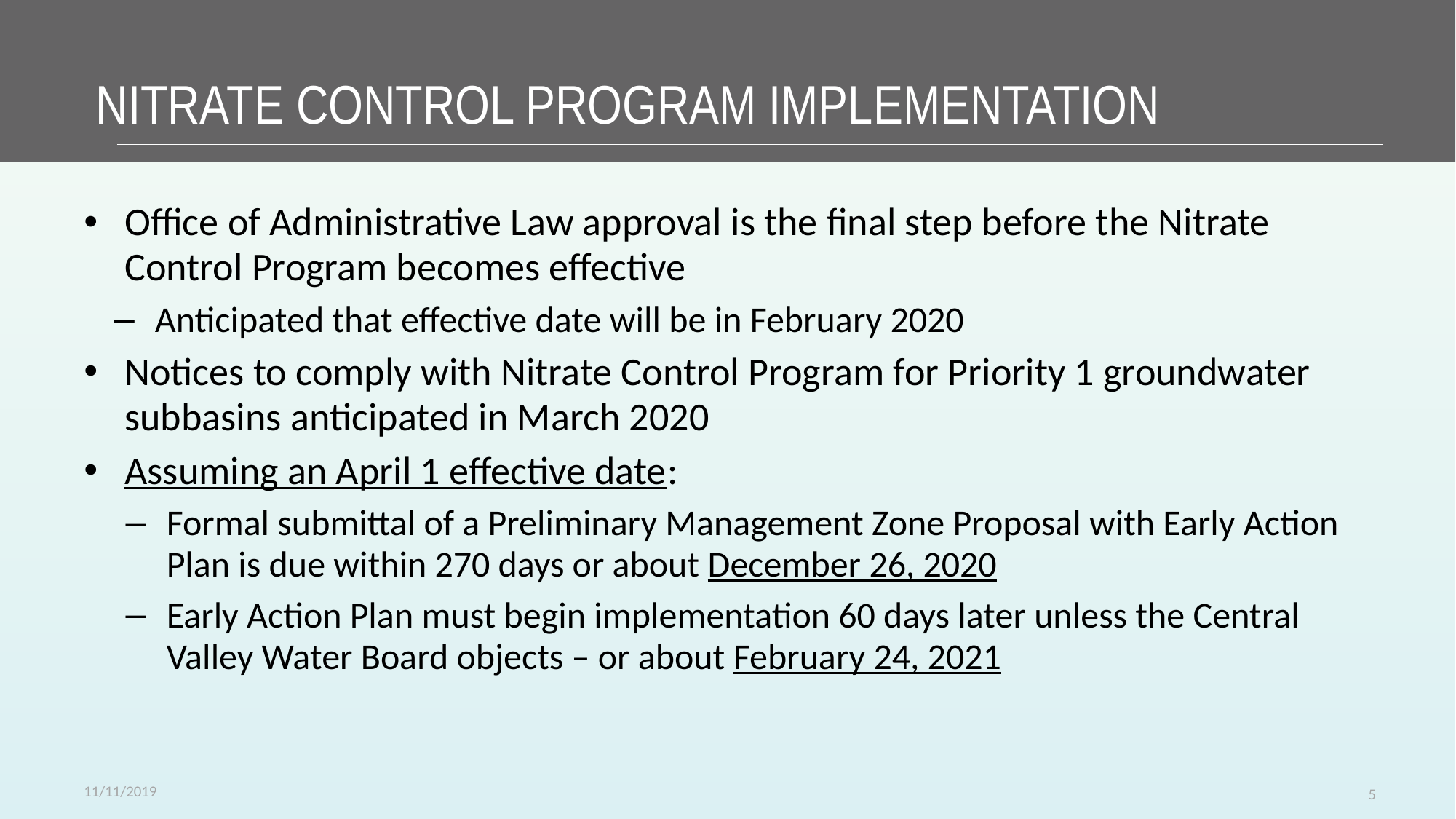

# Nitrate Control Program Implementation
Office of Administrative Law approval is the final step before the Nitrate Control Program becomes effective
Anticipated that effective date will be in February 2020
Notices to comply with Nitrate Control Program for Priority 1 groundwater subbasins anticipated in March 2020
Assuming an April 1 effective date:
Formal submittal of a Preliminary Management Zone Proposal with Early Action Plan is due within 270 days or about December 26, 2020
Early Action Plan must begin implementation 60 days later unless the Central Valley Water Board objects – or about February 24, 2021

11/11/2019
5